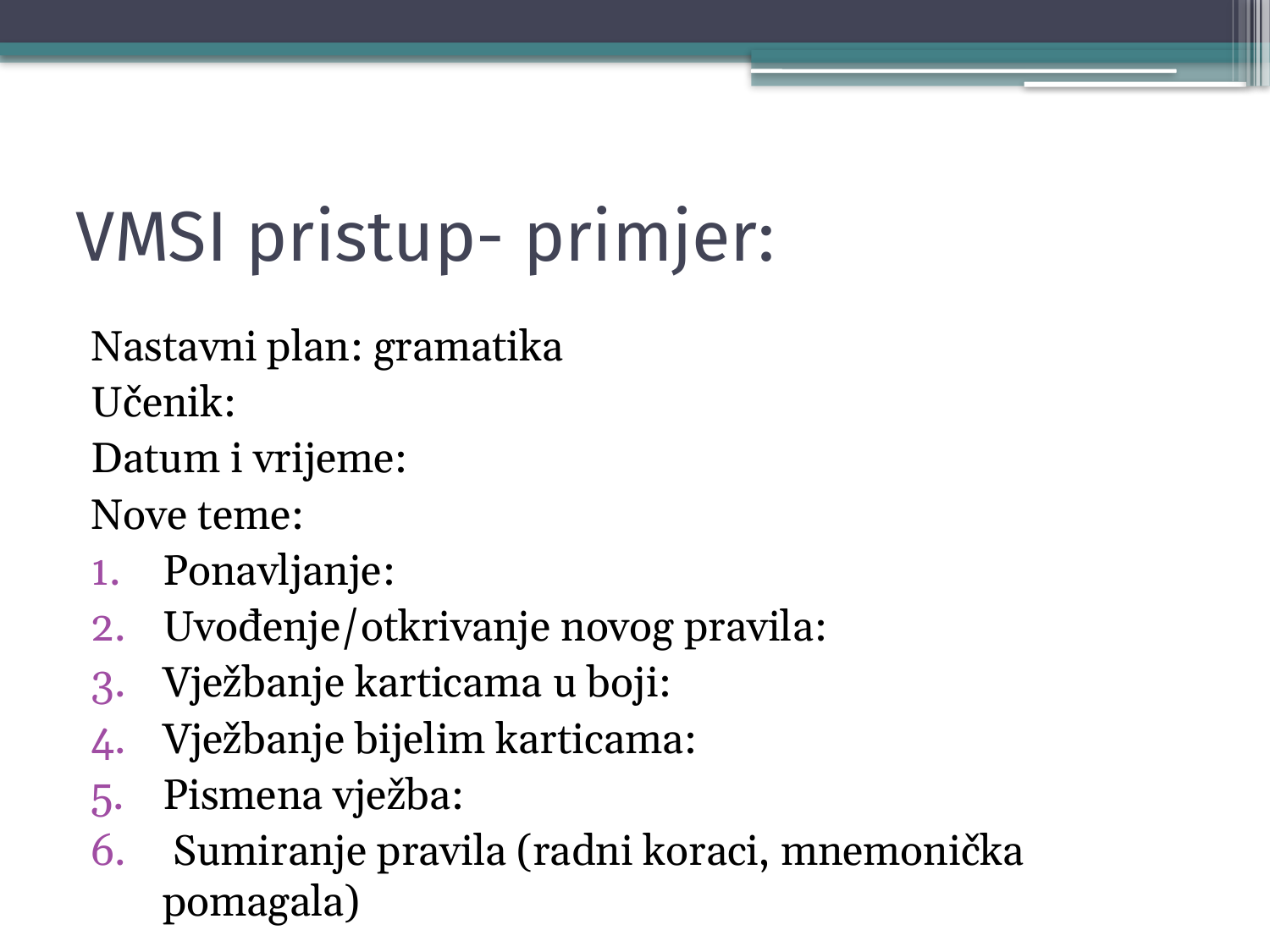

# VMSI pristup- primjer:
Nastavni plan: gramatika
Učenik:
Datum i vrijeme:
Nove teme:
Ponavljanje:
Uvođenje/otkrivanje novog pravila:
Vježbanje karticama u boji:
Vježbanje bijelim karticama:
Pismena vježba:
 Sumiranje pravila (radni koraci, mnemonička pomagala)